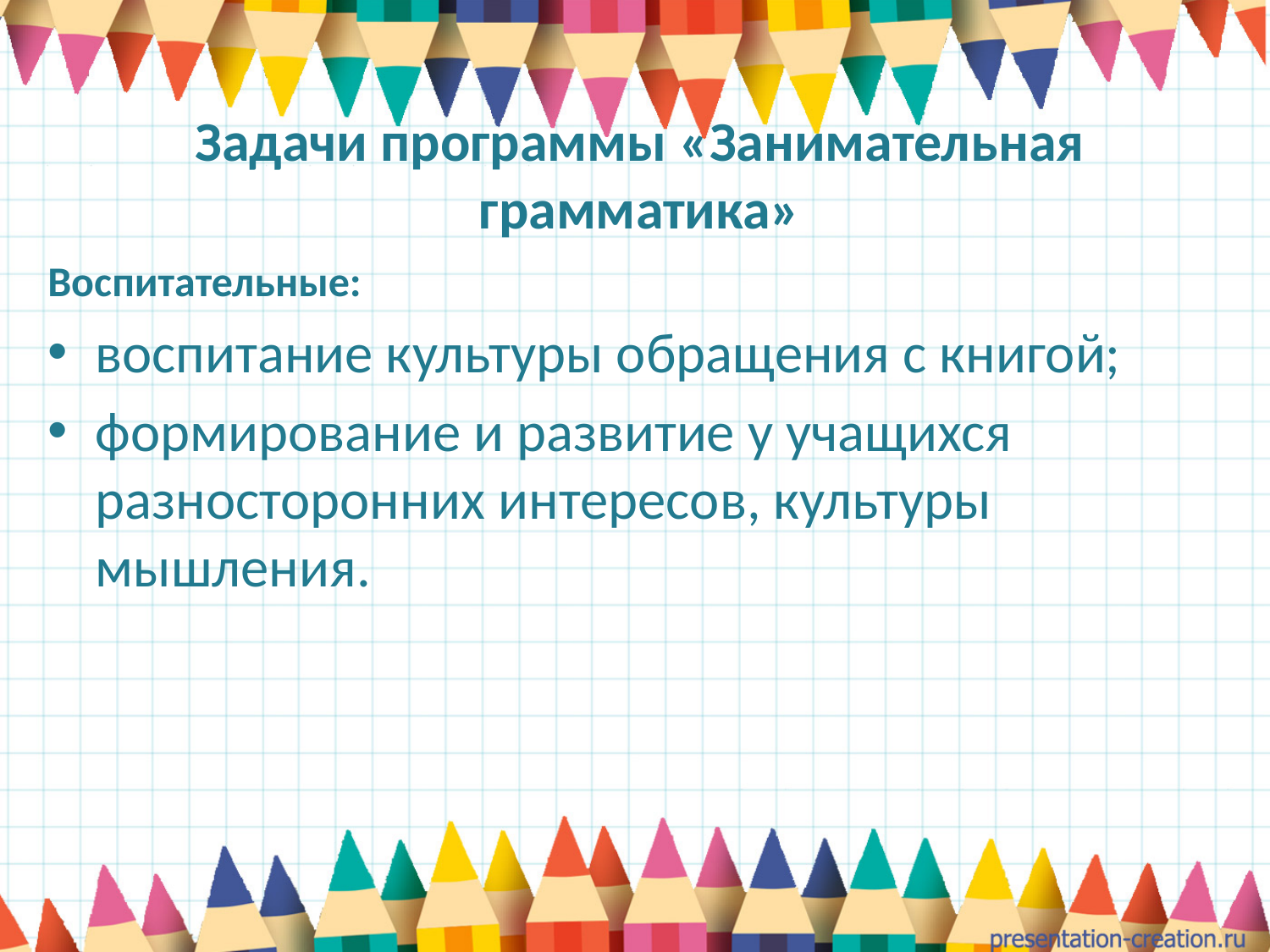

# Задачи программы «Занимательная грамматика»
Воспитательные:
воспитание культуры обращения с книгой;
формирование и развитие у учащихся разносторонних интересов, культуры мышления.